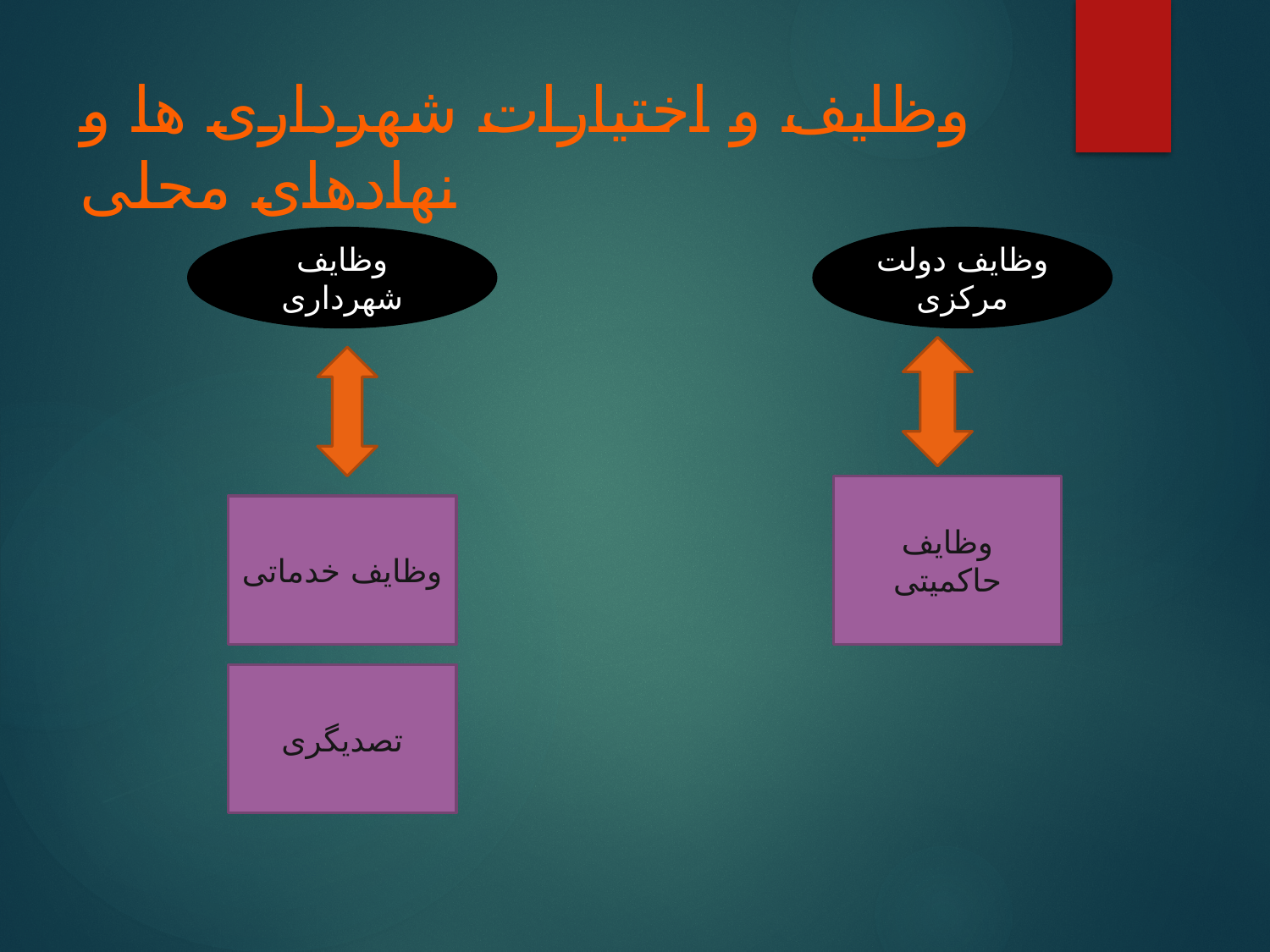

# وظایف و اختیارات شهرداری ها و نهادهای محلی
وظایف شهرداری
وظایف دولت مرکزی

وظایف حاکمیتی
وظایف خدماتی
تصدیگری